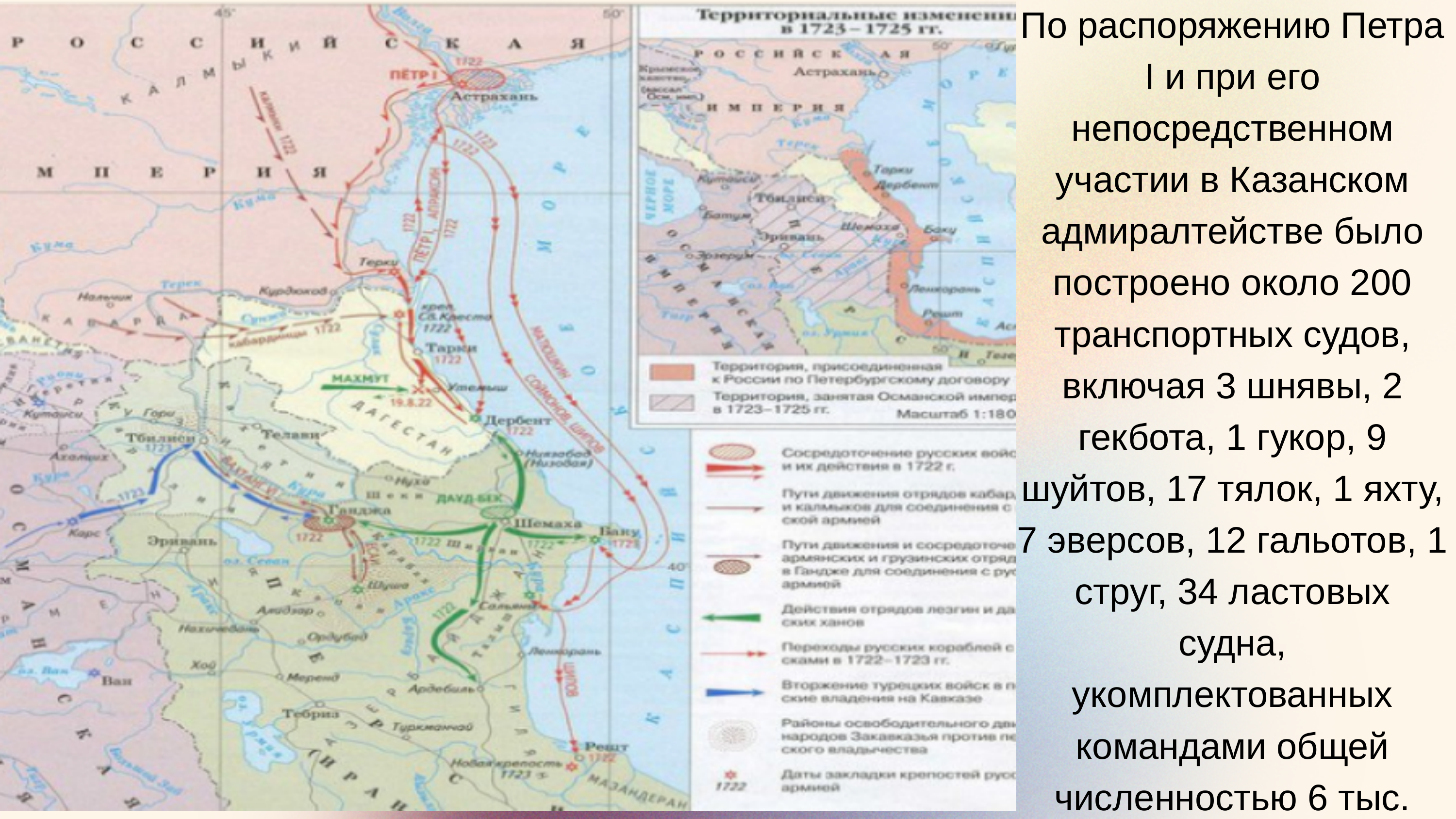

По распоряжению Петра I и при его непосредственном участии в Казанском адмиралтействе было построено около 200 транспортных судов, включая 3 шнявы, 2 гекбота, 1 гукор, 9 шуйтов, 17 тялок, 1 яхту, 7 эверсов, 12 гальотов, 1 струг, 34 ластовых судна, укомплектованных командами общей численностью 6 тыс. человек.
18 июля суда под командованием генерал-адмирала графа Ф. М. Апраксина вышли в море.